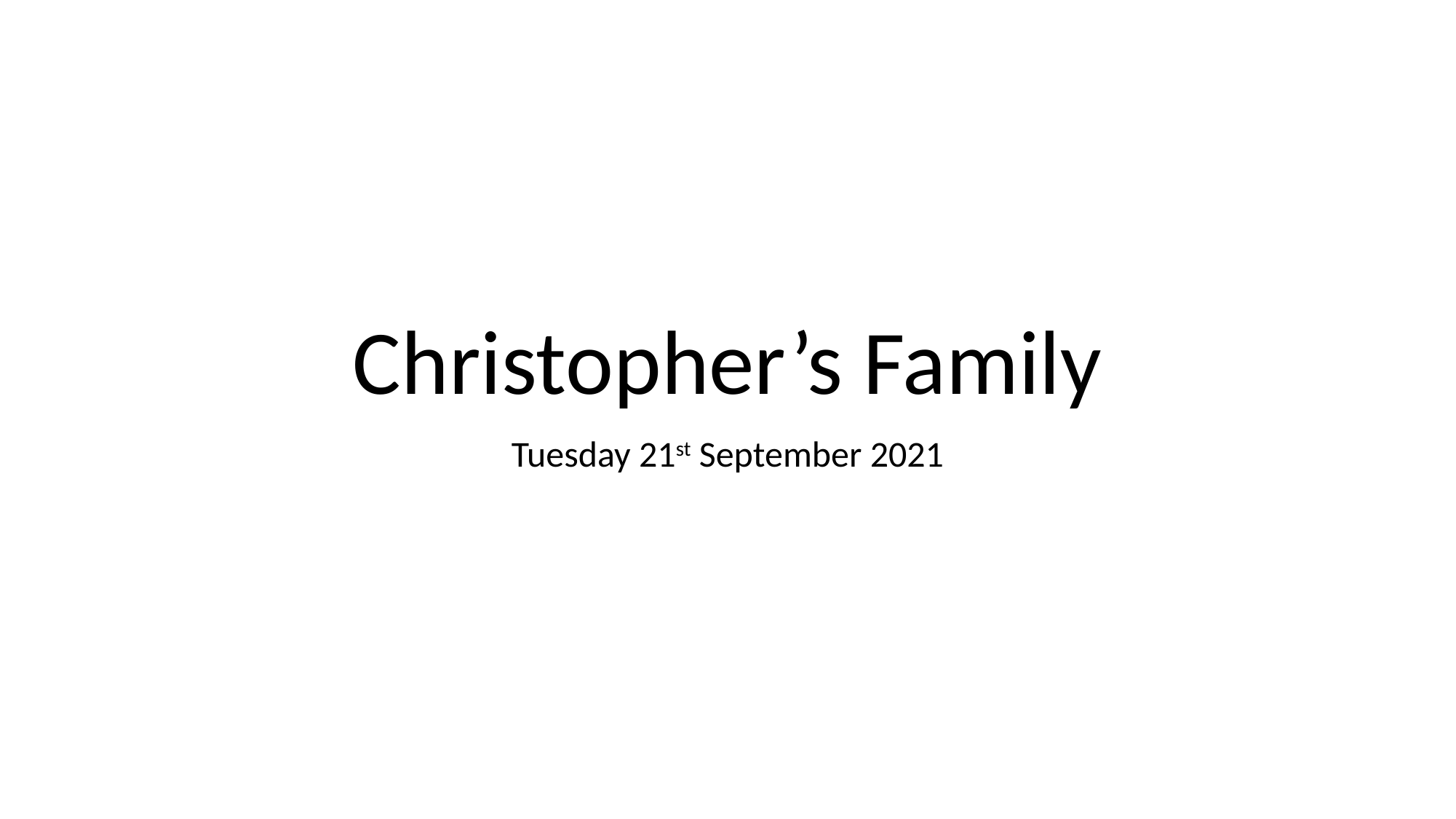

# Christopher’s Family
Tuesday 21st September 2021